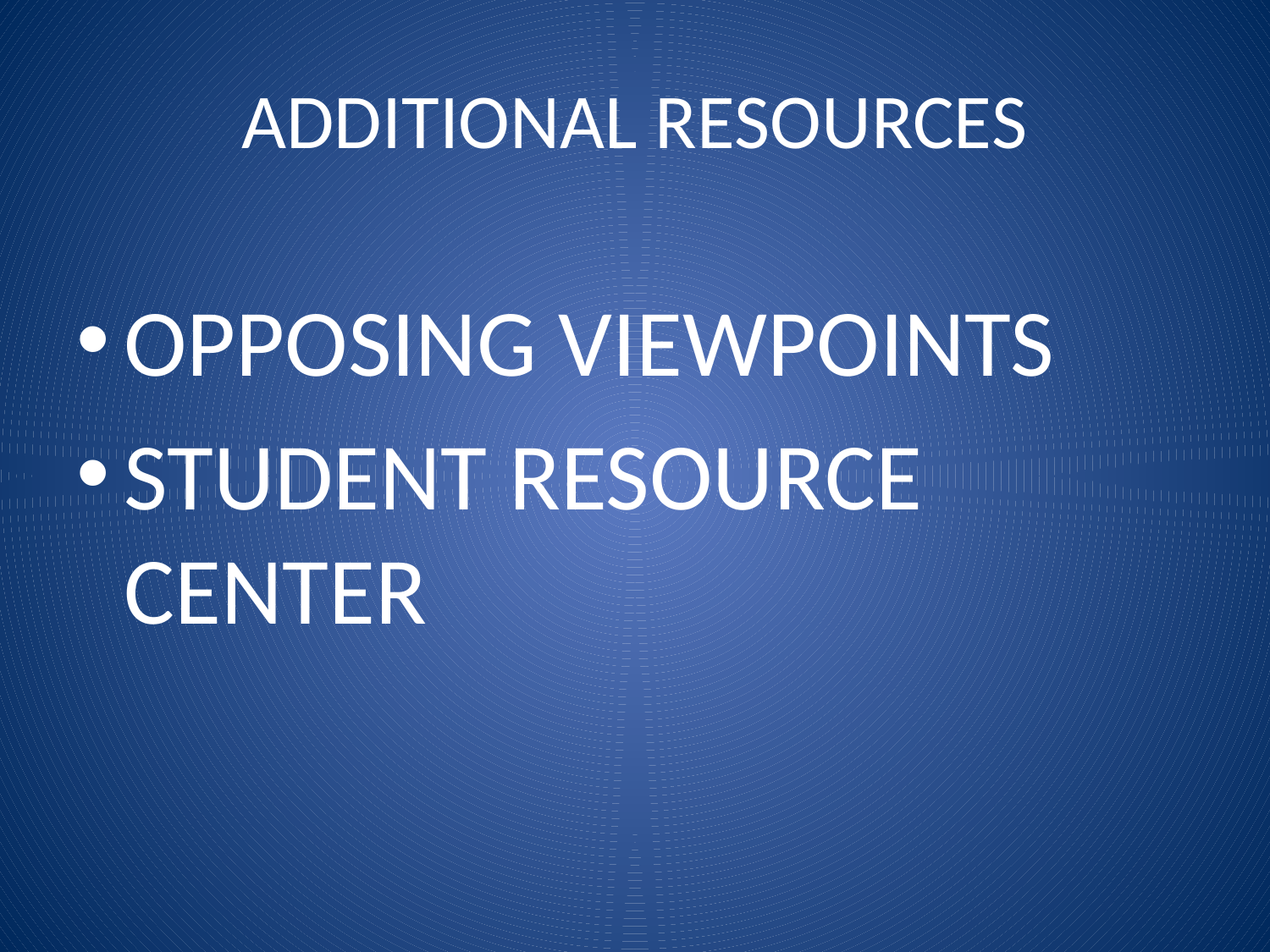

# ADDITIONAL RESOURCES
OPPOSING VIEWPOINTS
STUDENT RESOURCE CENTER